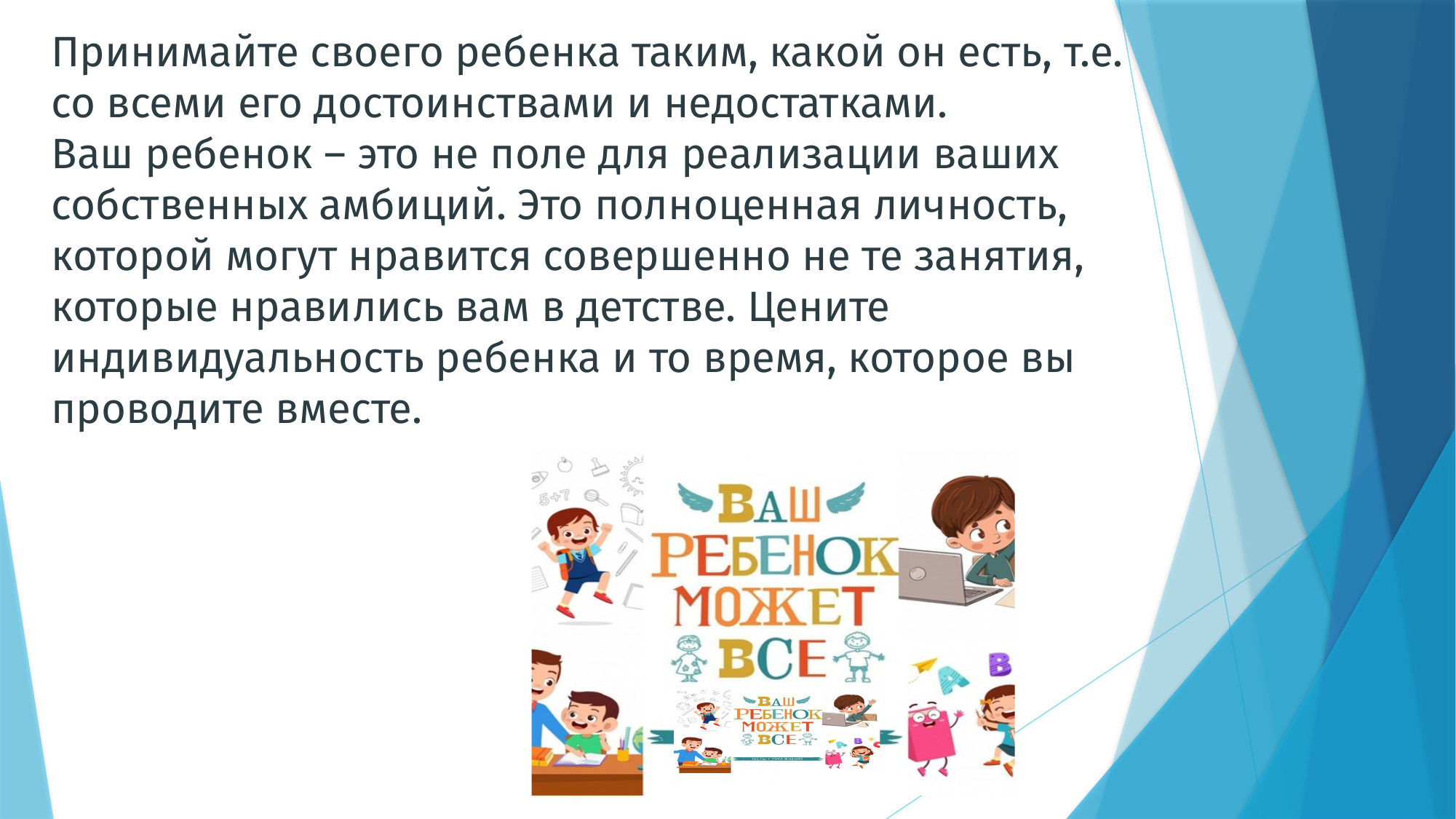

Принимайте своего ребенка таким, какой он есть, т.е. со всеми его достоинствами и недостатками.
Ваш ребенок – это не поле для реализации ваших собственных амбиций. Это полноценная личность, которой могут нравится совершенно не те занятия, которые нравились вам в детстве. Цените индивидуальность ребенка и то время, которое вы проводите вместе.